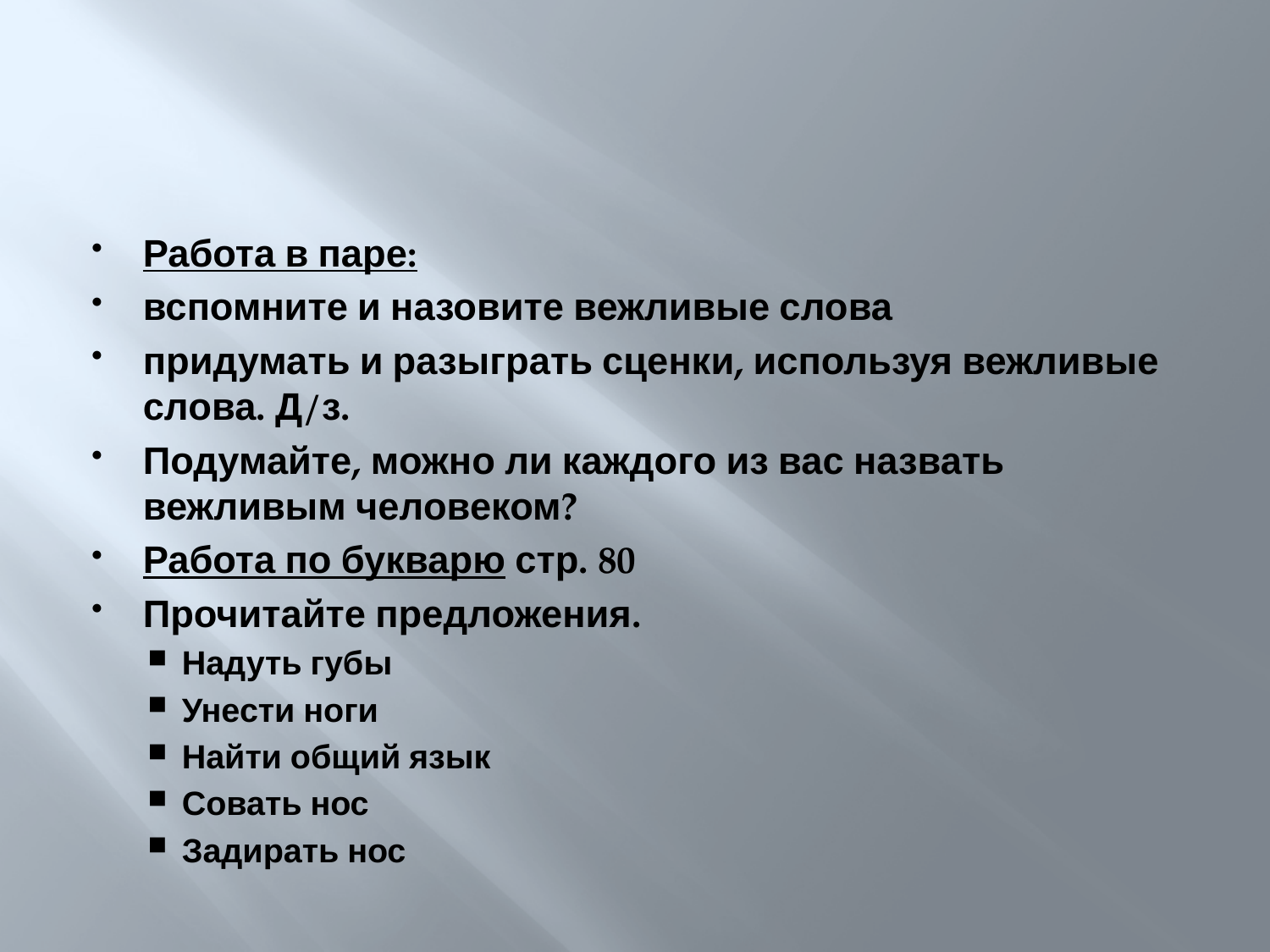

#
Работа в паре:
вспомните и назовите вежливые слова
придумать и разыграть сценки, используя вежливые слова. Д/з.
Подумайте, можно ли каждого из вас назвать вежливым человеком?
Работа по букварю стр. 80
Прочитайте предложения.
Надуть губы
Унести ноги
Найти общий язык
Совать нос
Задирать нос